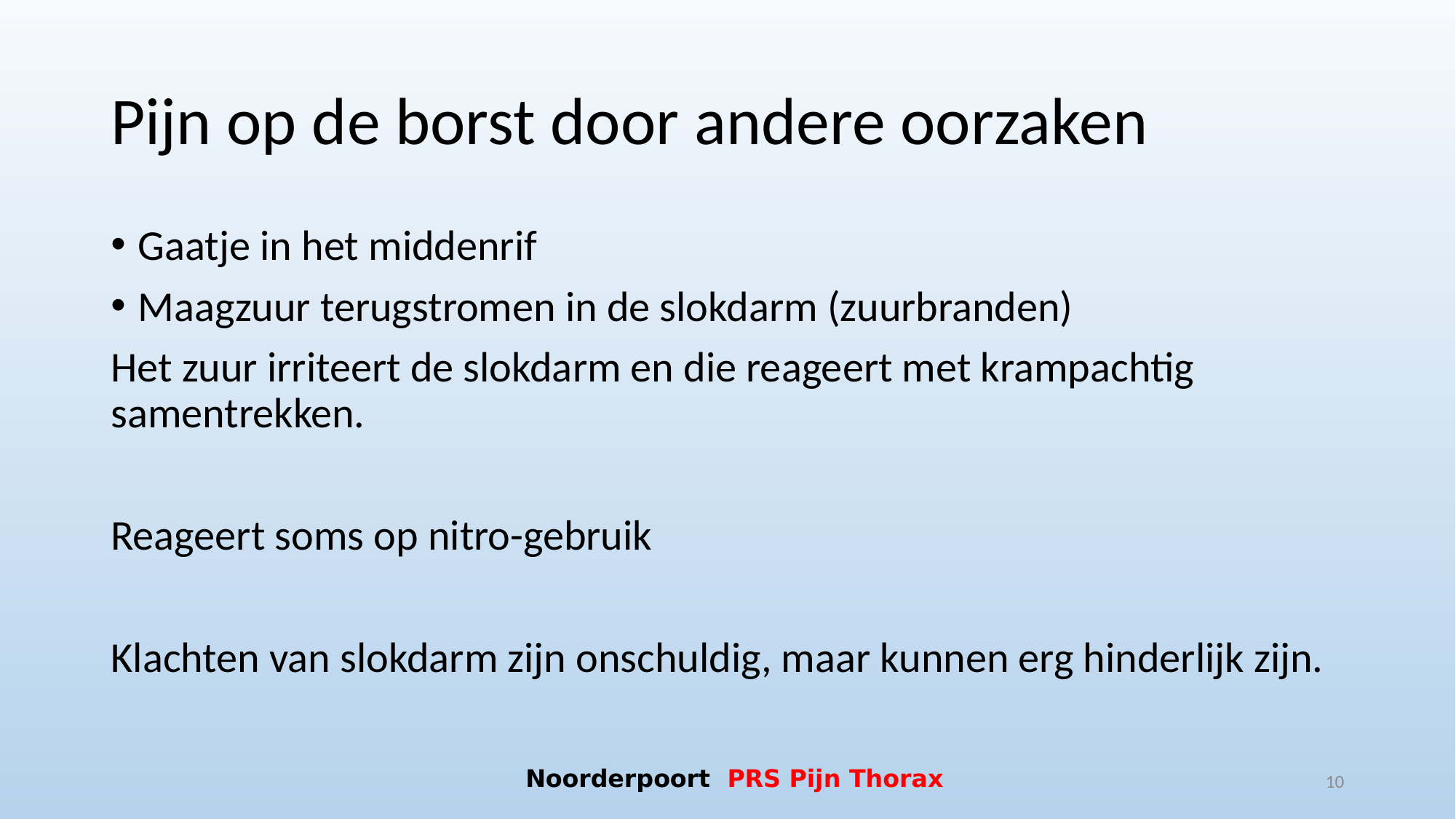

# Pijn op de borst door andere oorzaken
Gaatje in het middenrif
Maagzuur terugstromen in de slokdarm (zuurbranden)
Het zuur irriteert de slokdarm en die reageert met krampachtig samentrekken.

Reageert soms op nitro-gebruik

Klachten van slokdarm zijn onschuldig, maar kunnen erg hinderlijk zijn.
Noorderpoort  PRS Pijn Thorax
10